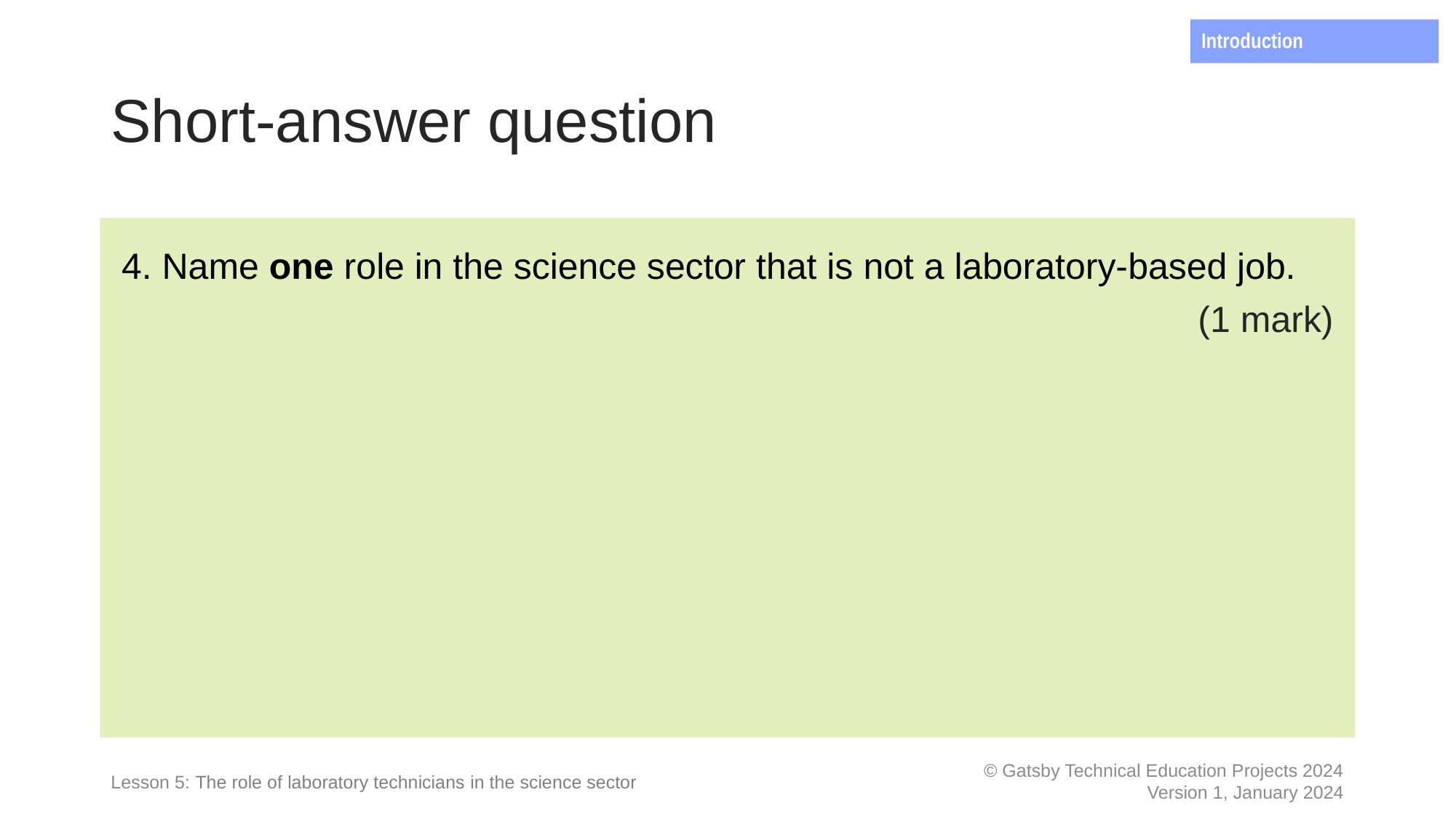

Introduction
# Short-answer question
4. Name one role in the science sector that is not a laboratory-based job.
(1 mark)

List the reasons for your decision.
Lesson 5: The role of laboratory technicians in the science sector